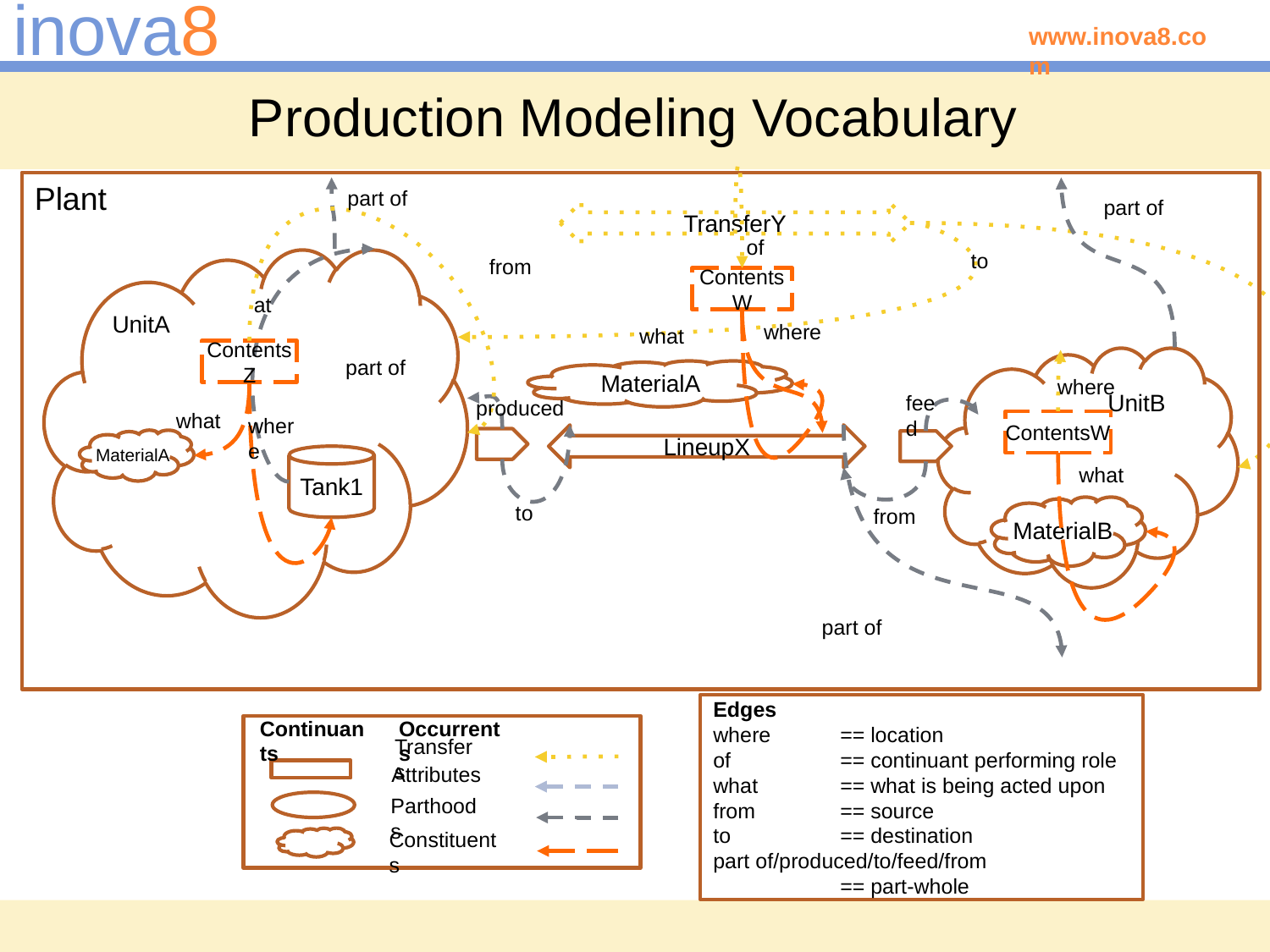

# Production Modeling Vocabulary
Plant
part of
part of
TransferY
of
to
from
UnitA
ContentsW
at
where
what
ContentsZ
UnitB
part of
MaterialA
where
feed
produced
what
where
ContentsW
LineupX

MaterialA

Tank1
what
to
from
MaterialB
part of
Edges
where 	== location
of 	== continuant performing role
what 	== what is being acted upon
from 	== source
to 	== destination
part of/produced/to/feed/from
	== part-whole
Continuants

Occurrents
Transfers
Attributes
Parthoods
Constituents